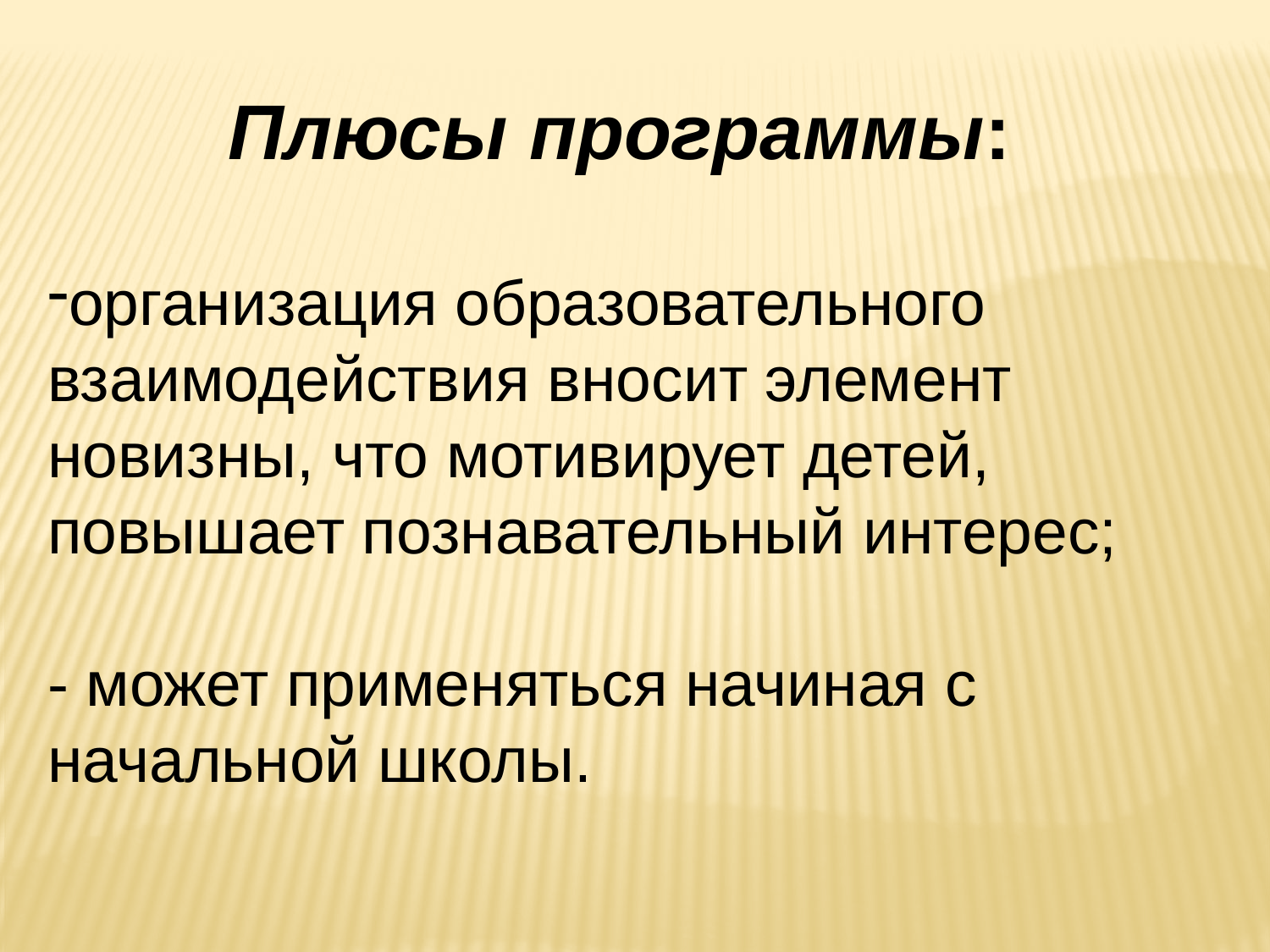

Плюсы программы:
организация образовательного взаимодействия вносит элемент новизны, что мотивирует детей, повышает познавательный интерес;

- может применяться начиная с начальной школы.